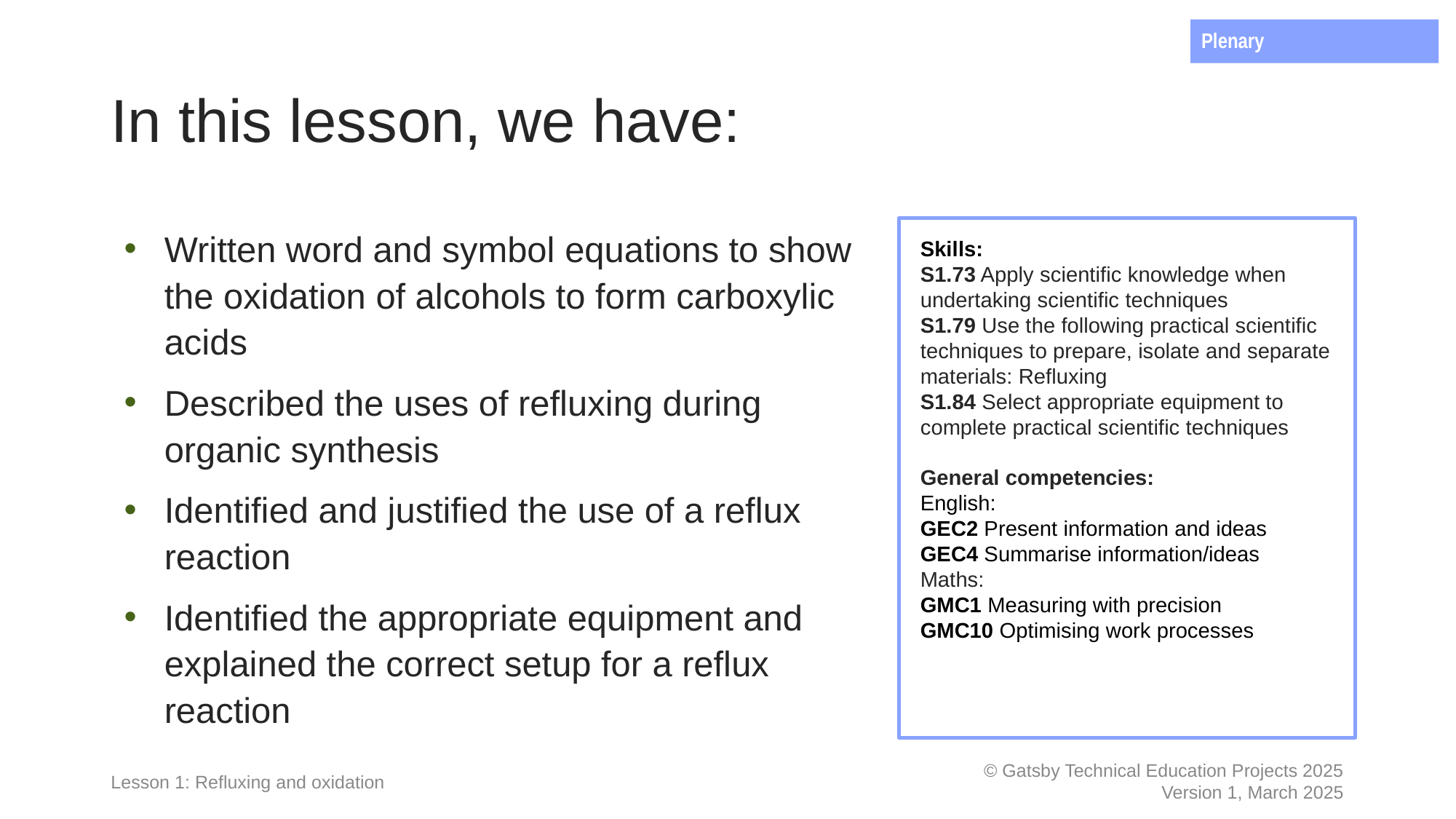

Plenary
# In this lesson, we have:
Written word and symbol equations to show the oxidation of alcohols to form carboxylic acids
Described the uses of refluxing during organic synthesis
Identified and justified the use of a reflux reaction
Identified the appropriate equipment and explained the correct setup for a reflux reaction

Skills:
S1.73 Apply scientific knowledge when undertaking scientific techniques
S1.79 Use the following practical scientific techniques to prepare, isolate and separate materials: Refluxing
S1.84 Select appropriate equipment to complete practical scientific techniques

General competencies:
English:
GEC2 Present information and ideas
GEC4 Summarise information/ideas
Maths:
GMC1 Measuring with precision
GMC10 Optimising work processes
Lesson 1: Refluxing and oxidation